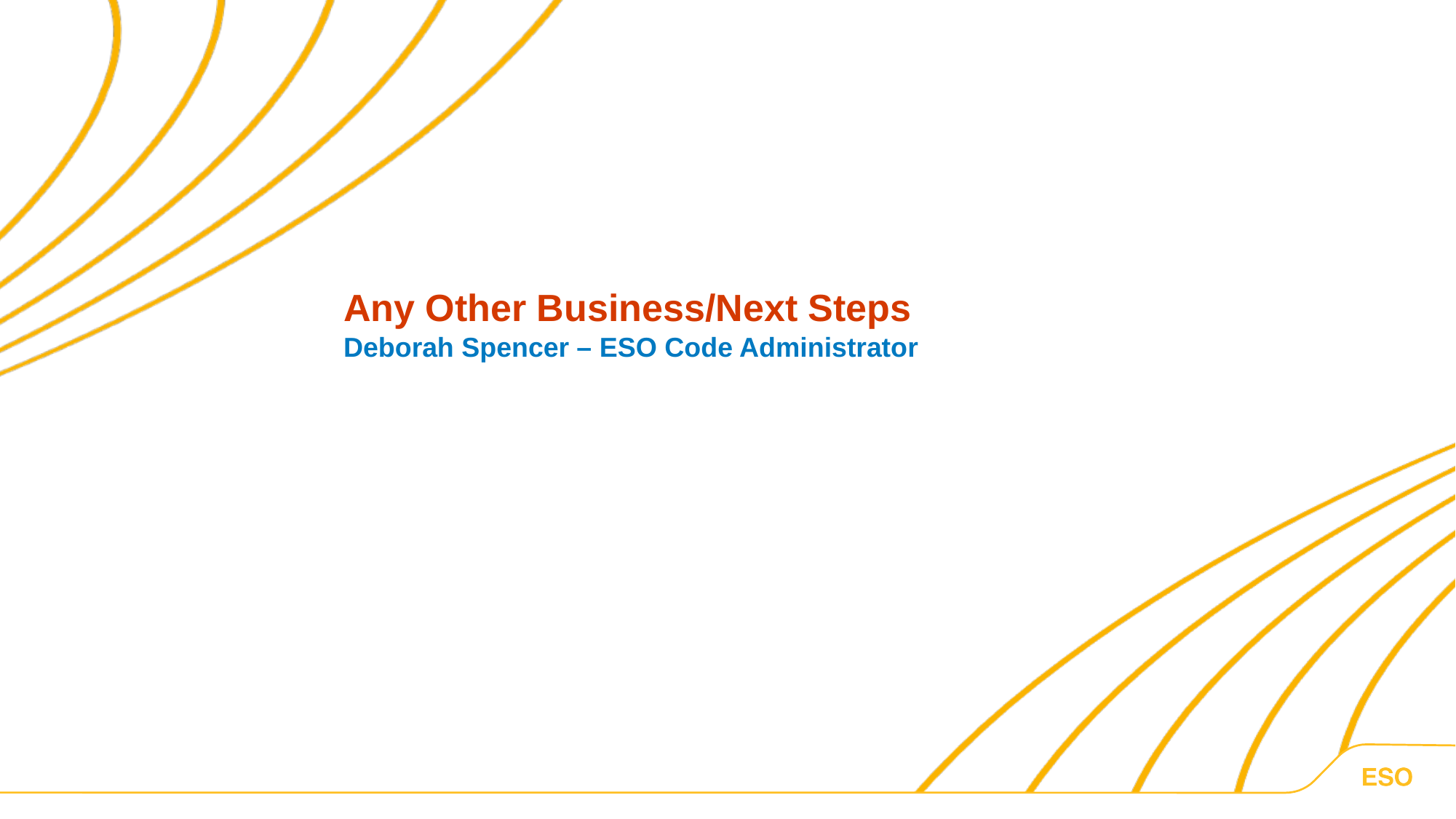

Any Other Business/Next Steps

Deborah Spencer – ESO Code Administrator